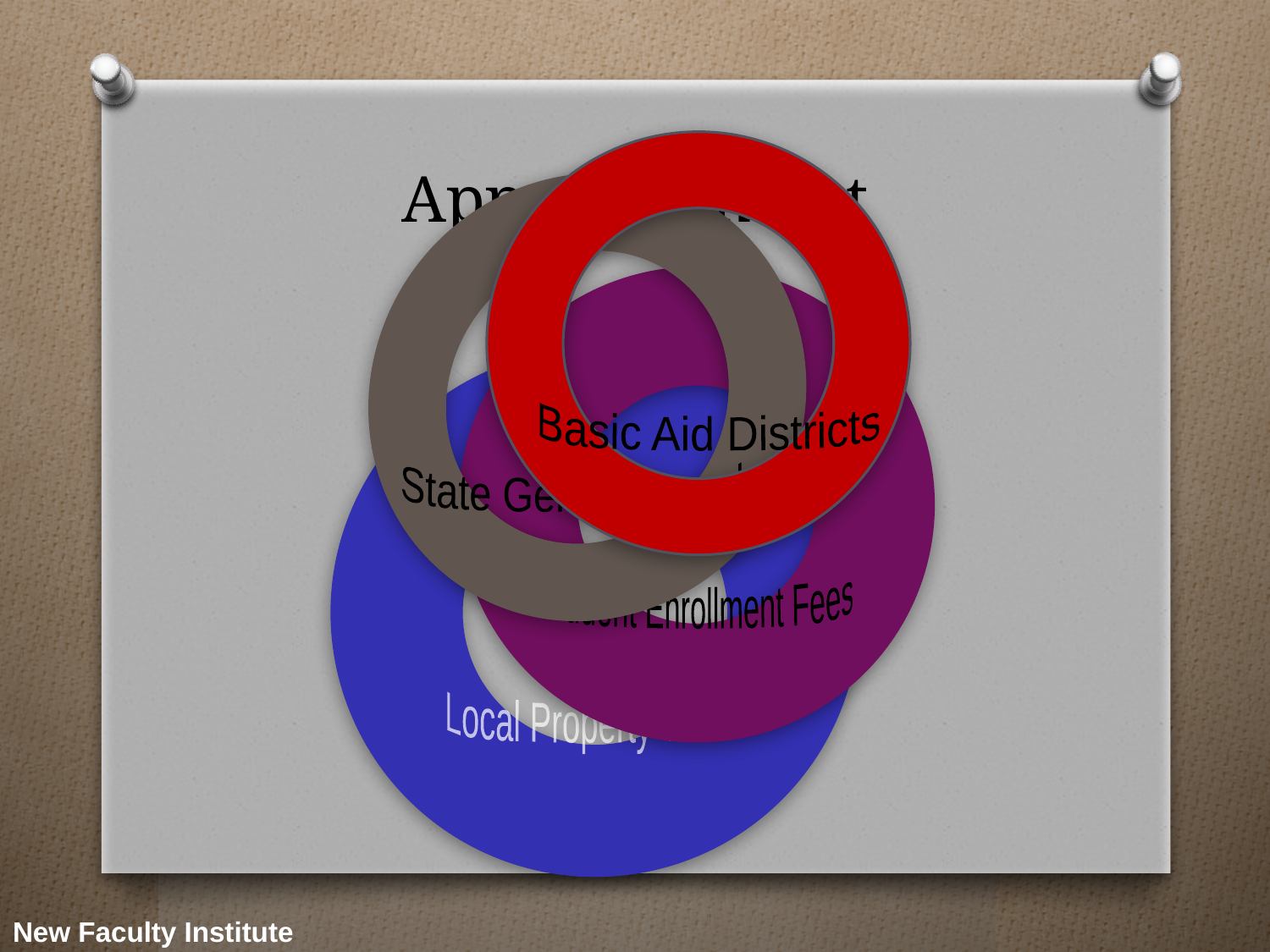

# Apportionment

Basic Aid Districts
State General Fund
Student Enrollment Fees
Local Property Taxes
New Faculty Institute